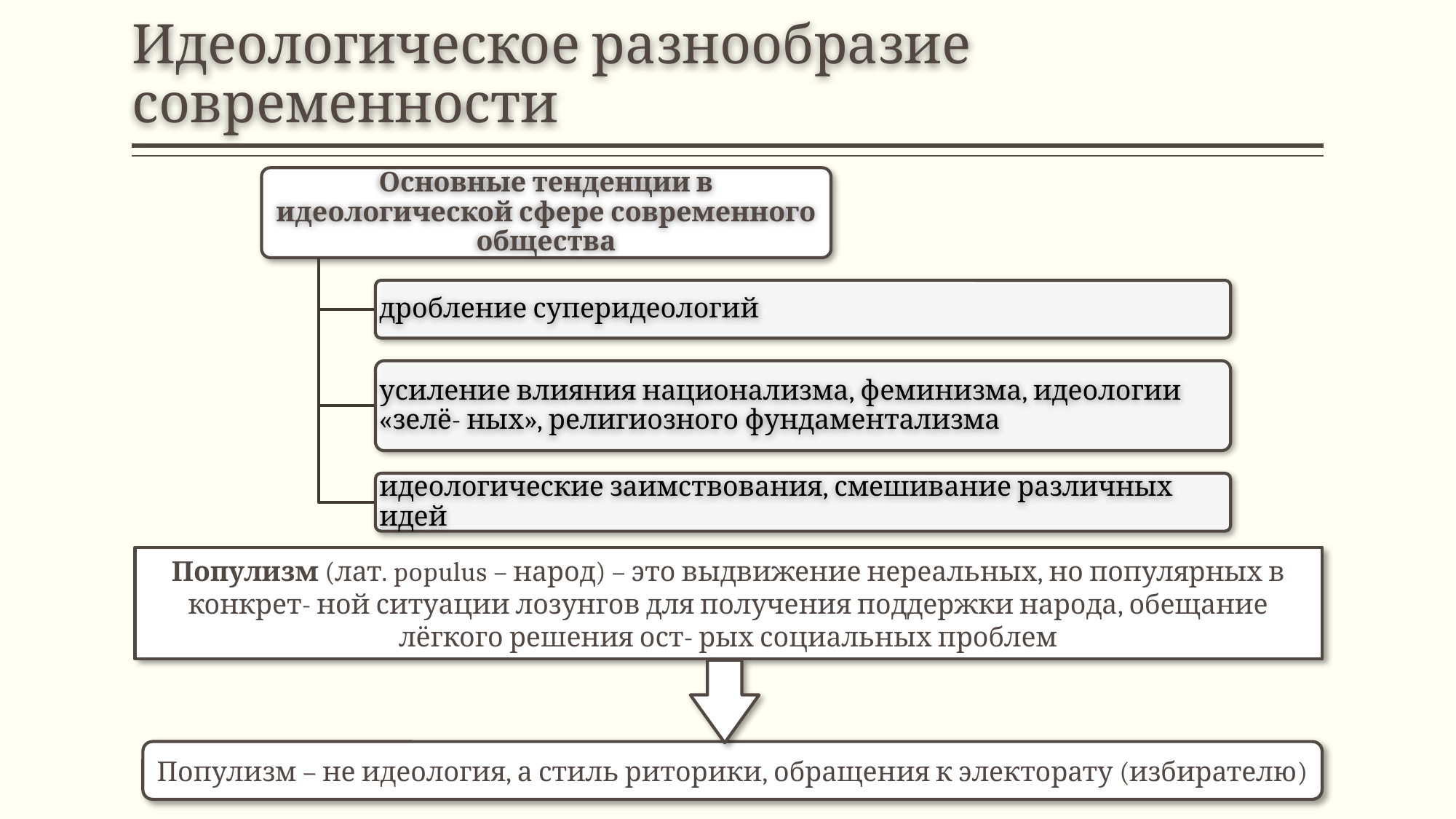

# Идеологическое разнообразие современности

Основные тенденции в идеологической сфере современного общества

дробление суперидеологий

усиление влияния национализма, феминизма, идеологии «зелё- ных», религиозного фундаментализма

идеологические заимствования, смешивание различных идей
Популизм (лат. populus – народ) – это выдвижение нереальных, но популярных в конкрет- ной ситуации лозунгов для получения поддержки народа, обещание лёгкого решения ост- рых социальных проблем

Популизм – не идеология, а стиль риторики, обращения к электорату (избирателю)